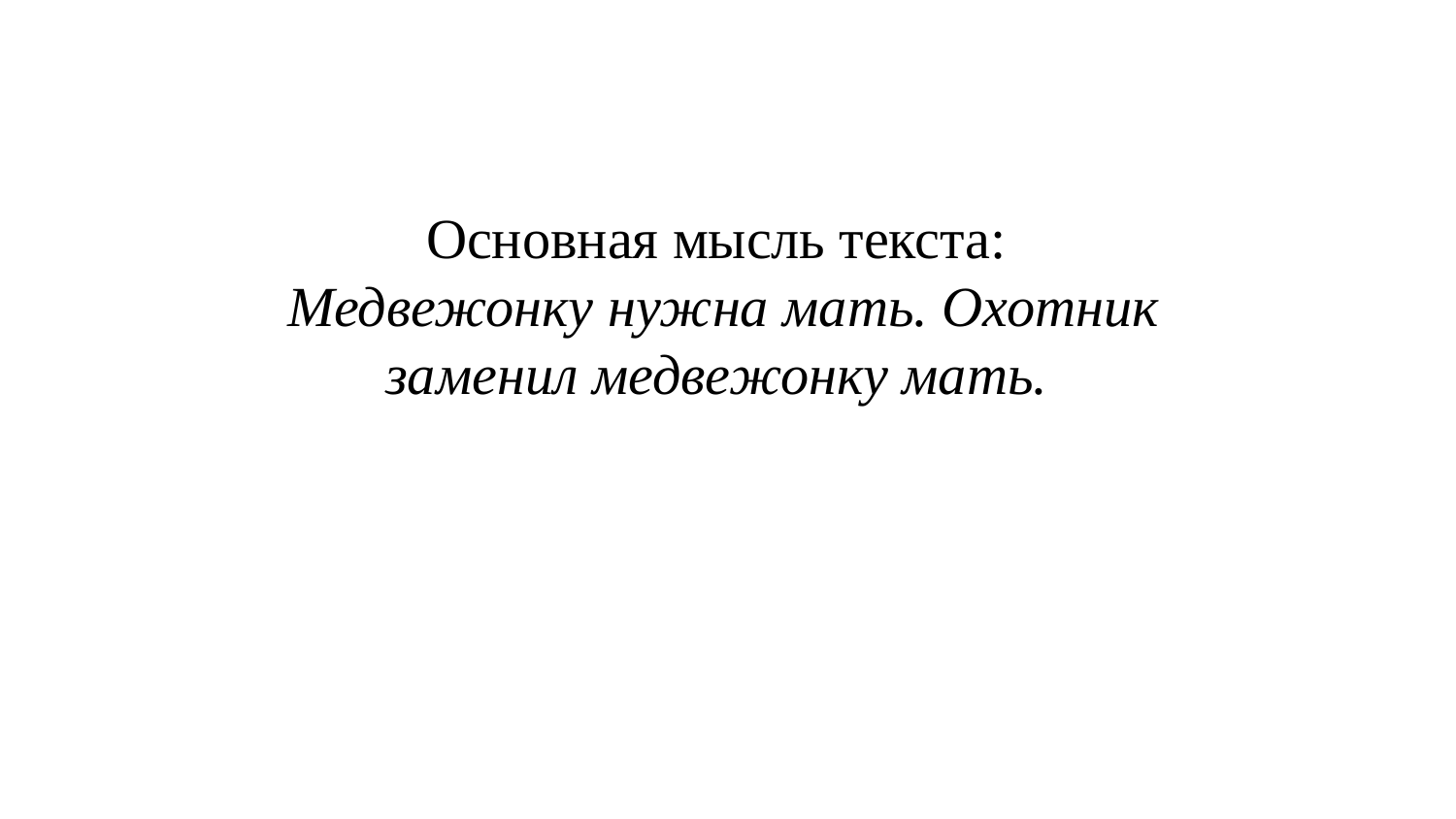

Основная мысль текста:
 Медвежонку нужна мать. Охотник заменил медвежонку мать.